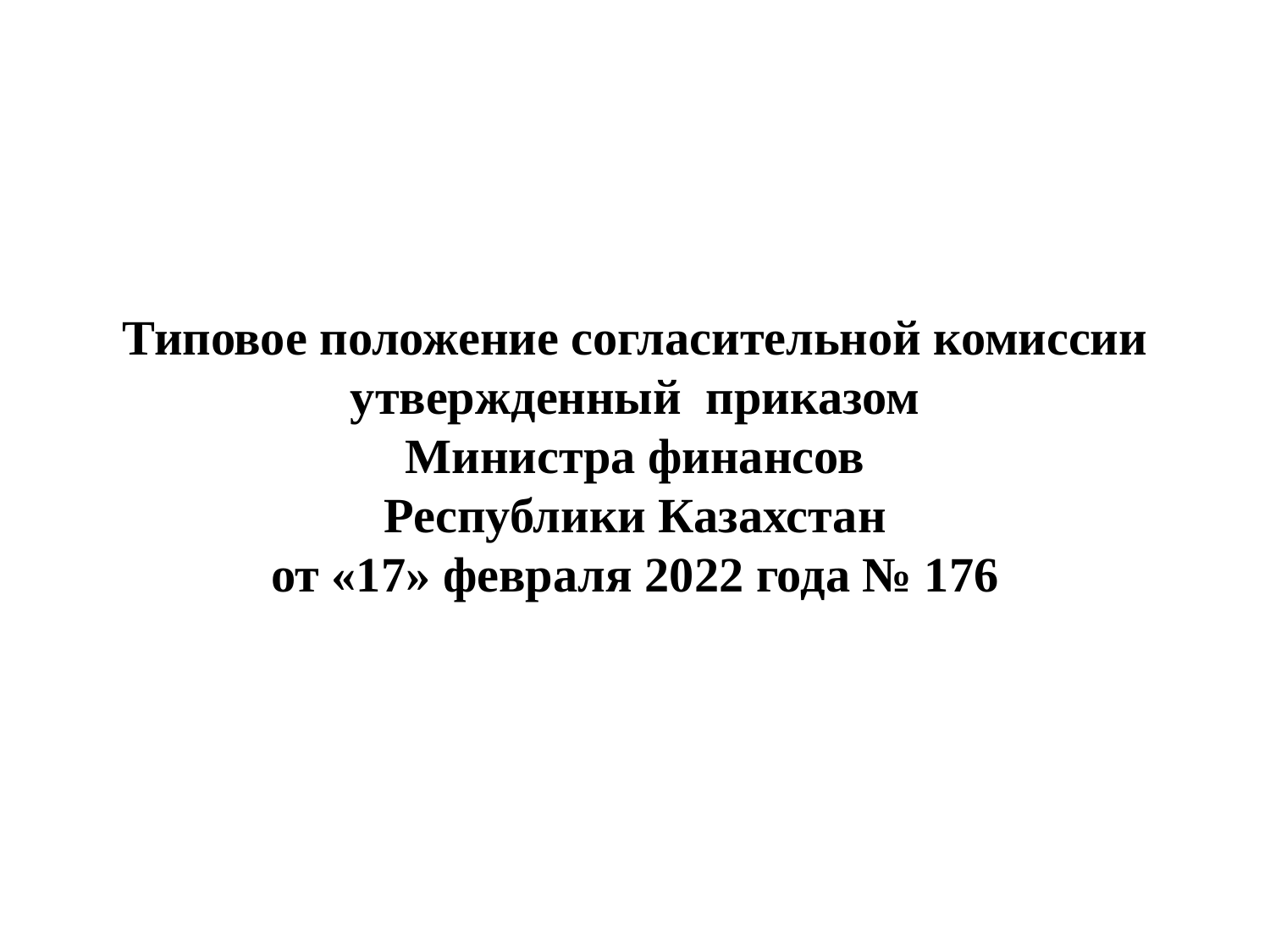

Типовое положение согласительной комиссии утвержденный  приказом
Министра финансов
Республики Казахстан
от «17» февраля 2022 года № 176